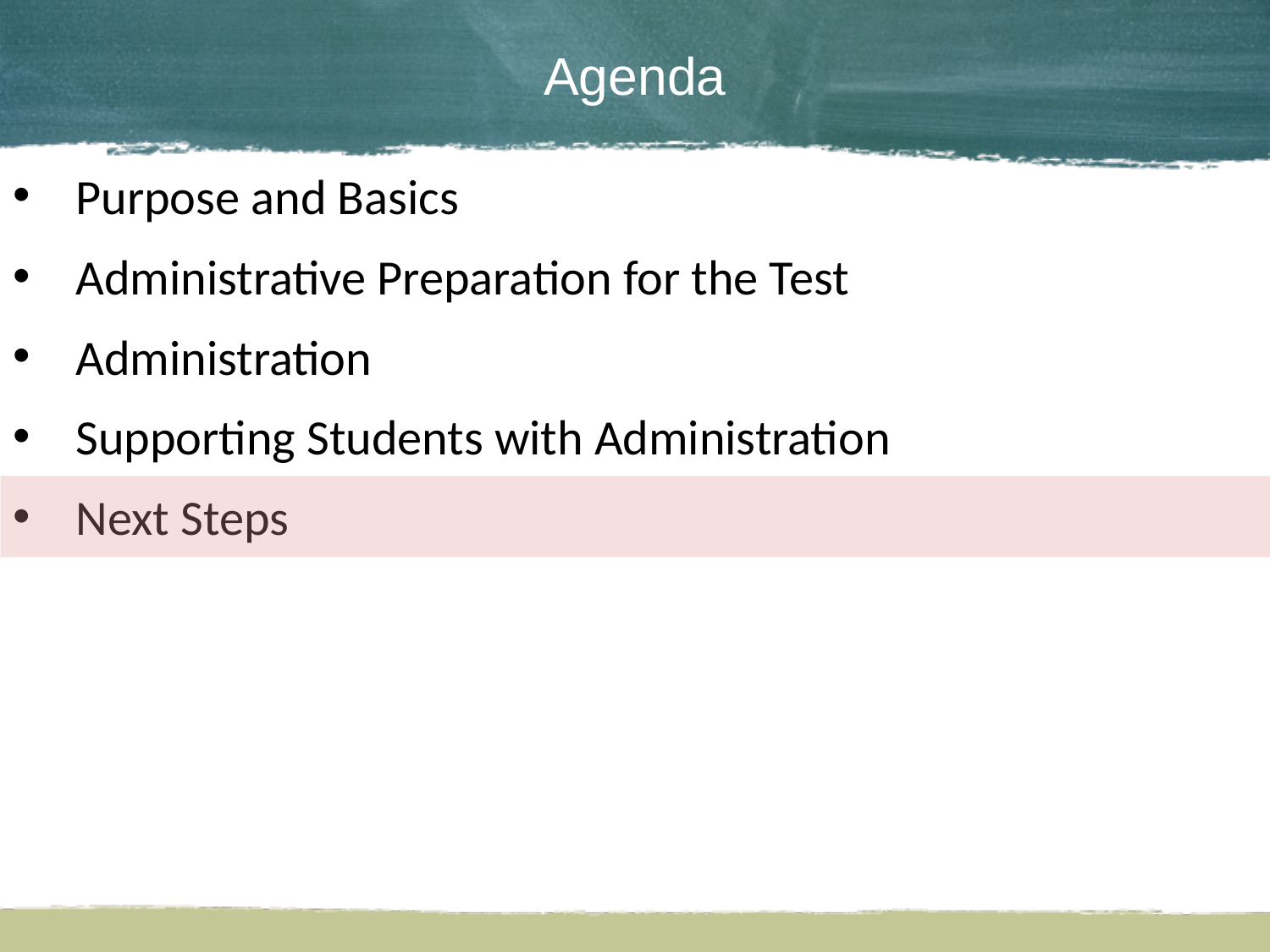

# Agenda
Purpose and Basics
Administrative Preparation for the Test
Administration
Supporting Students with Administration
Next Steps